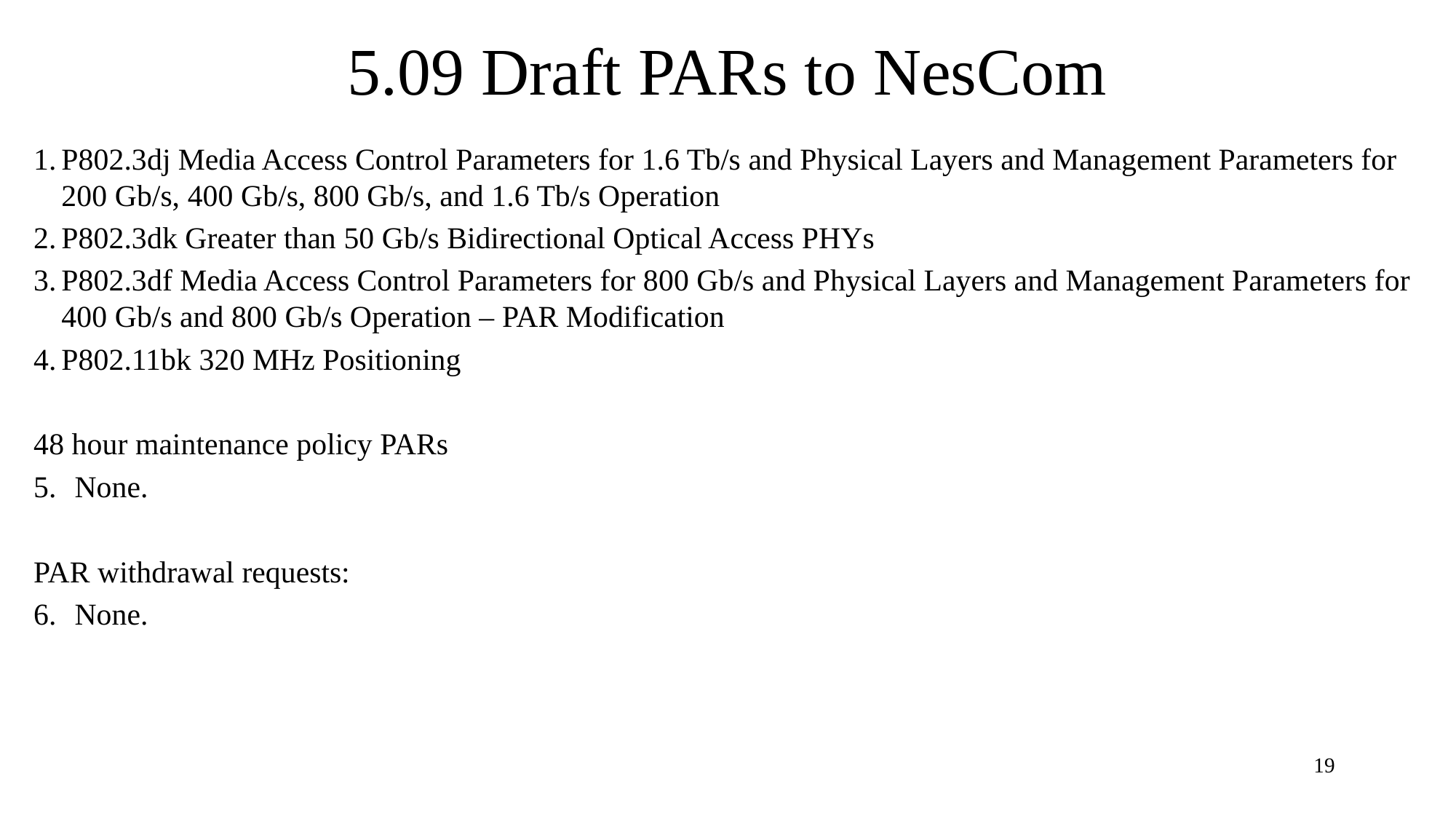

# 5.09 Draft PARs to NesCom
P802.3dj Media Access Control Parameters for 1.6 Tb/s and Physical Layers and Management Parameters for 200 Gb/s, 400 Gb/s, 800 Gb/s, and 1.6 Tb/s Operation
P802.3dk Greater than 50 Gb/s Bidirectional Optical Access PHYs
P802.3df Media Access Control Parameters for 800 Gb/s and Physical Layers and Management Parameters for 400 Gb/s and 800 Gb/s Operation – PAR Modification
P802.11bk 320 MHz Positioning

48 hour maintenance policy PARs
None.

PAR withdrawal requests:
None.
19